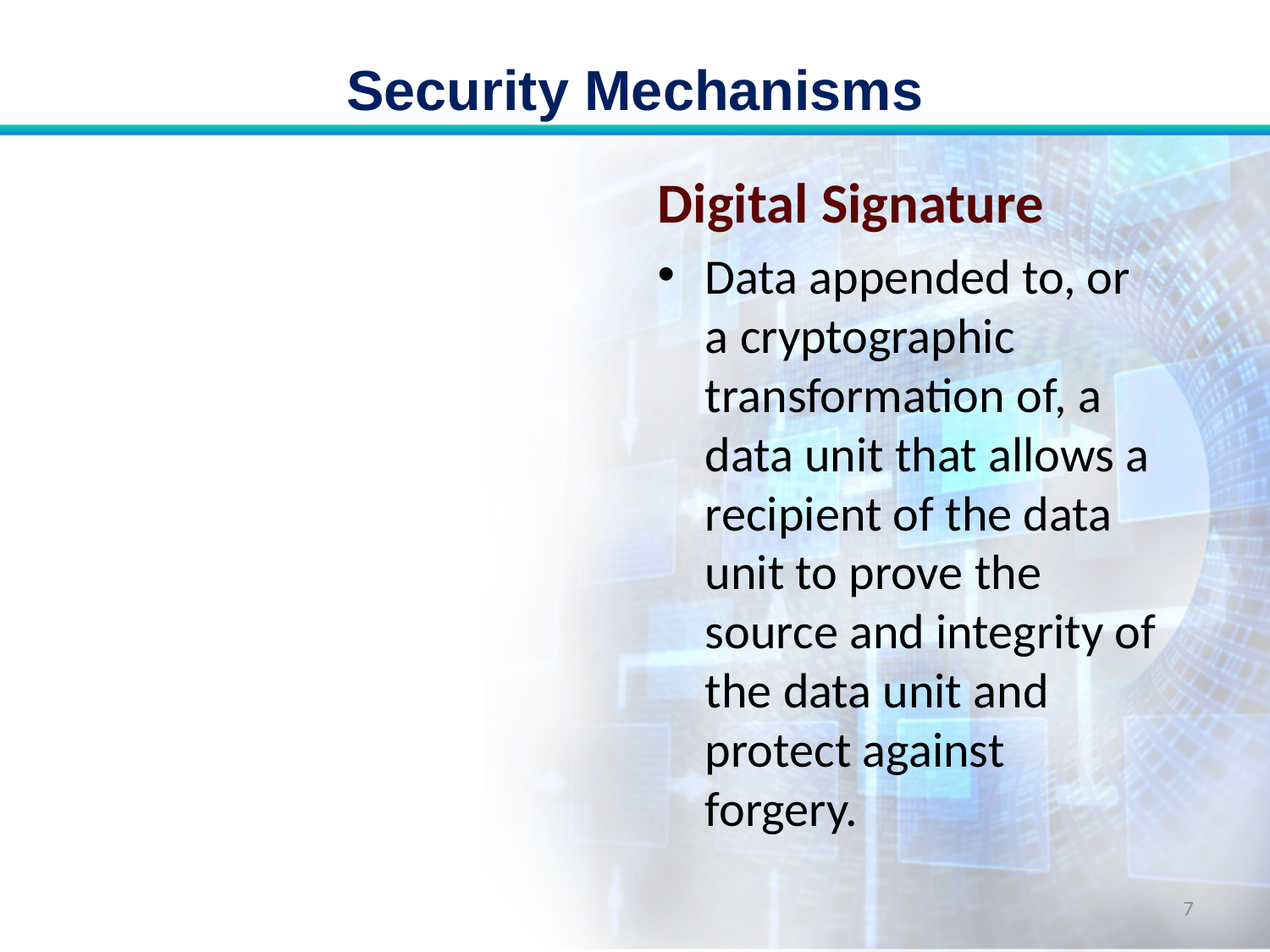

# Security Mechanisms
Digital Signature
Data appended to, or a cryptographic transformation of, a data unit that allows a recipient of the data unit to prove the source and integrity of the data unit and protect against forgery.
7